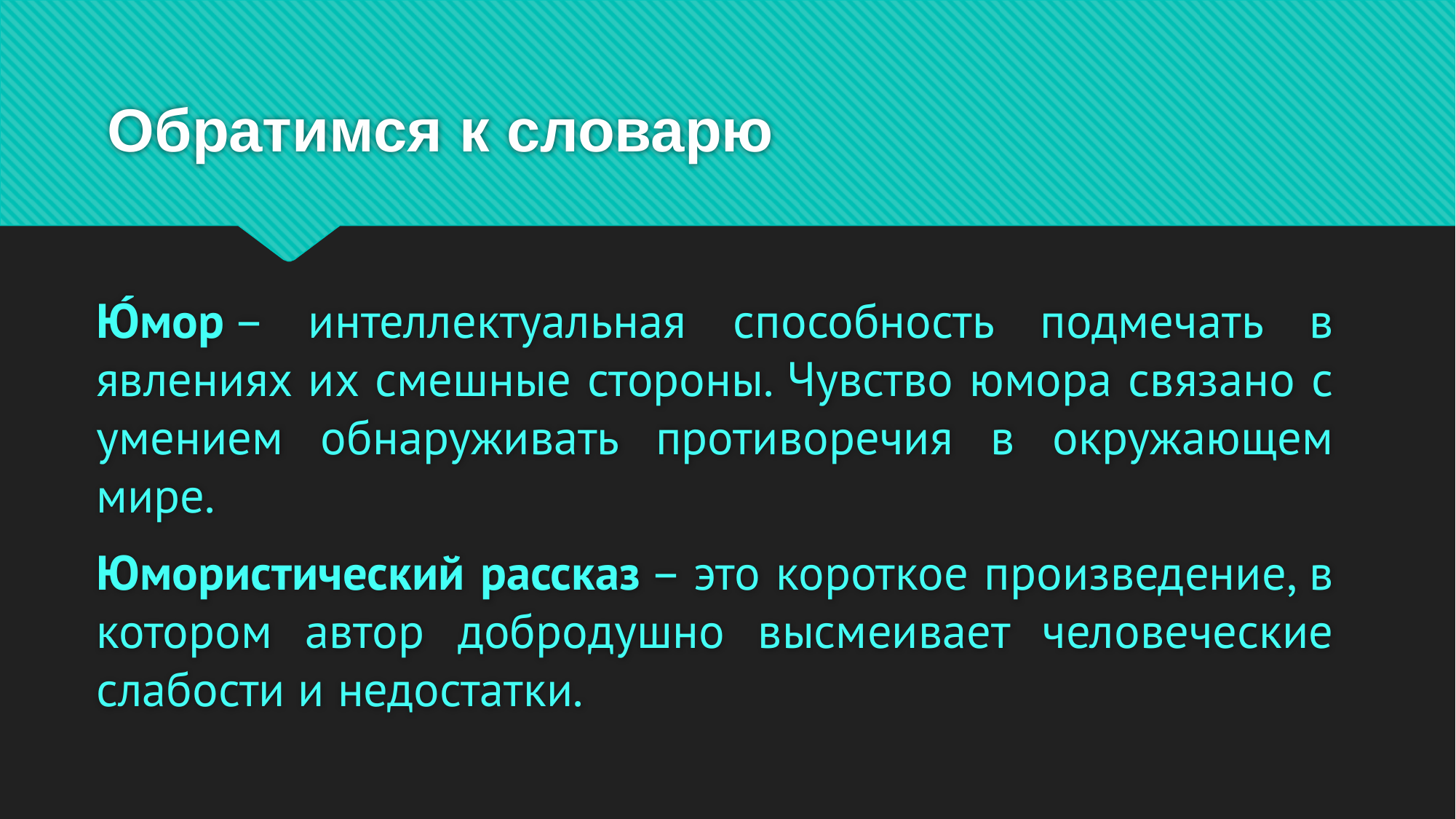

# Обратимся к словарю
Ю́мор – интеллектуальная способность подмечать в явлениях их смешные стороны. Чувство юмора связано с умением обнаруживать противоречия в окружающем мире.
Юмористический рассказ – это короткое произведение, в котором автор добродушно высмеивает человеческие слабости и недостатки.